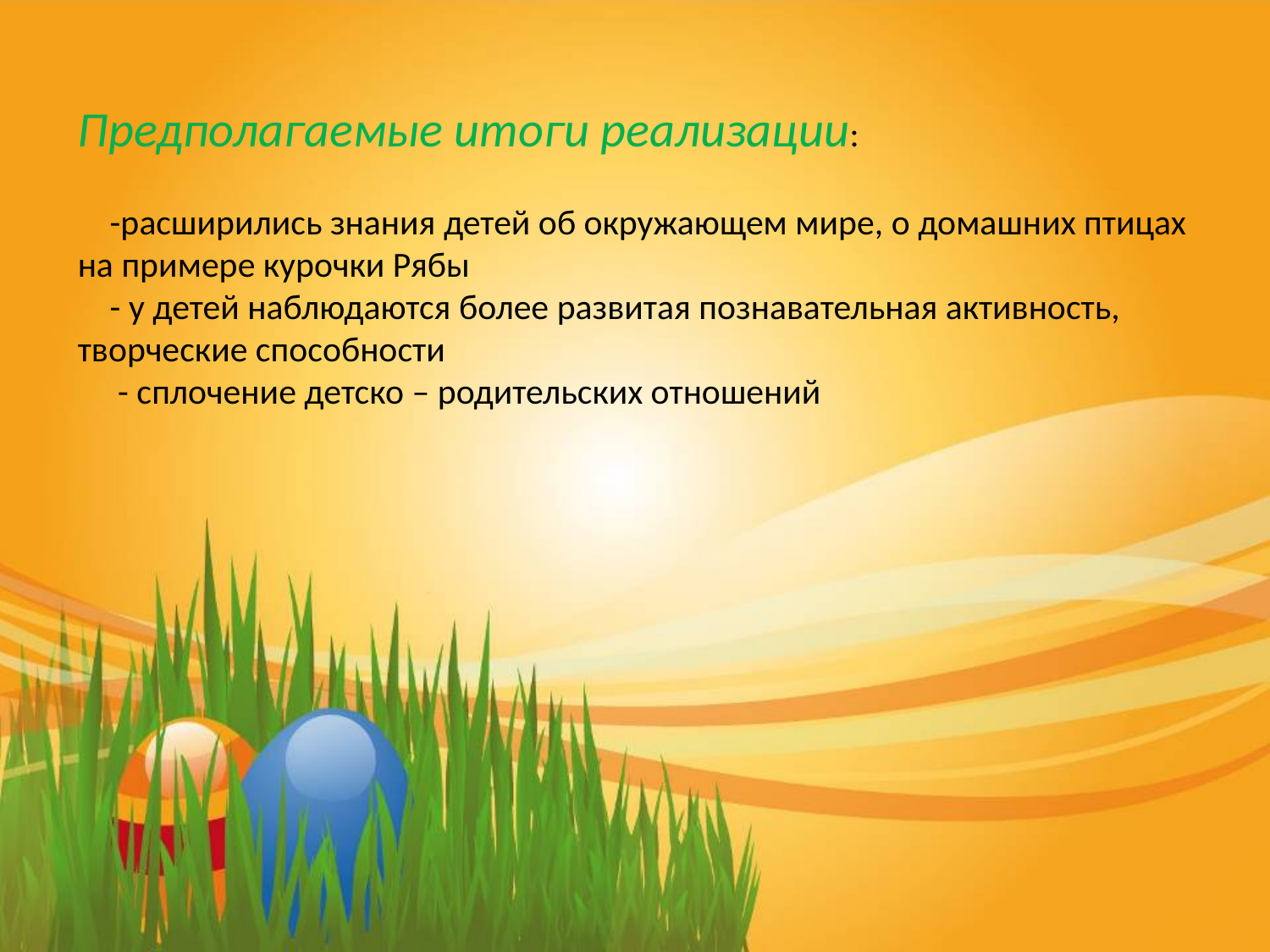

Предполагаемые итоги реализации:
    -расширились знания детей об окружающем мире, о домашних птицах на примере курочки Рябы
    - у детей наблюдаются более развитая познавательная активность,      творческие способности
     - сплочение детско – родительских отношений